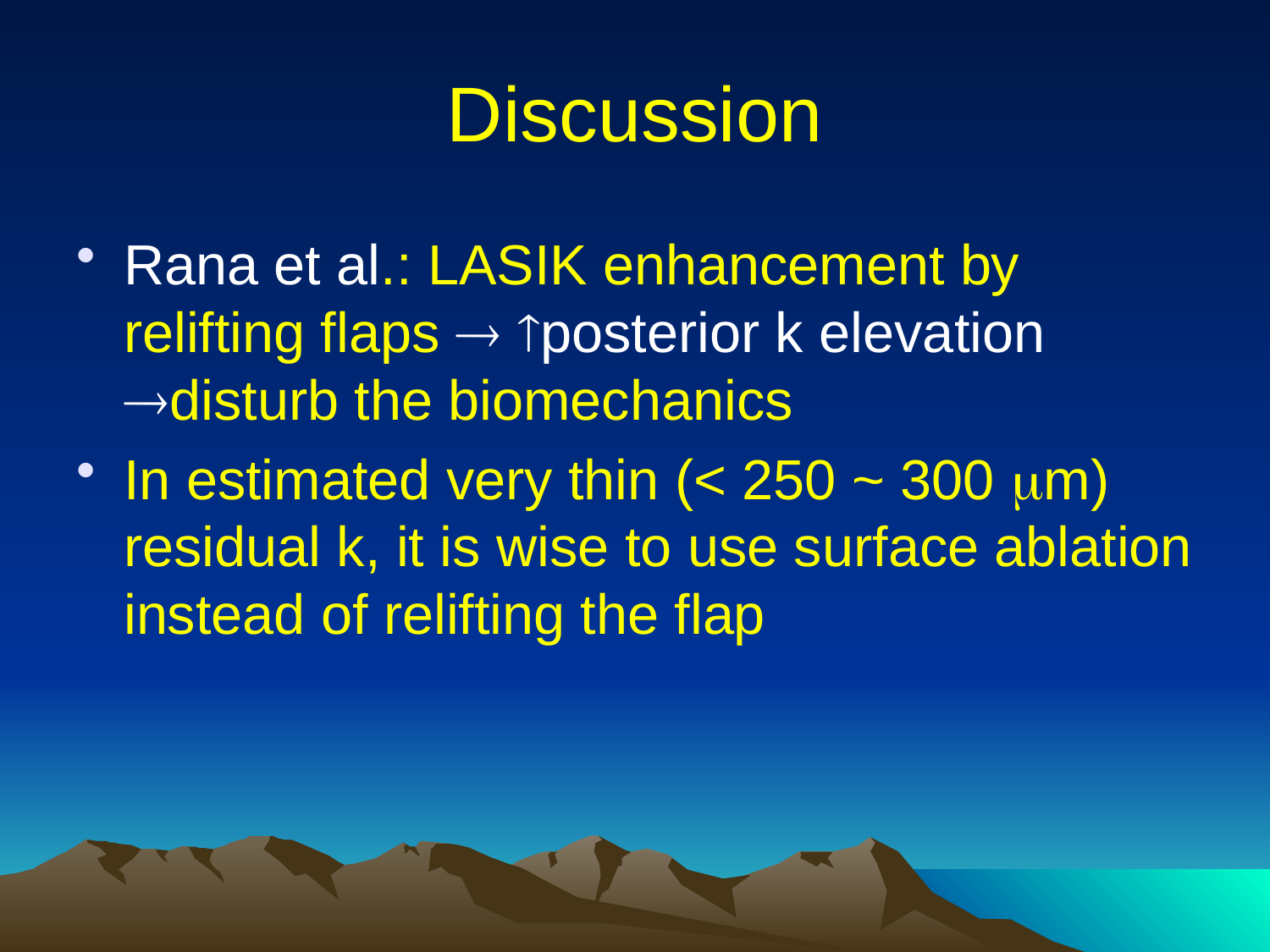

# Discussion
Rana et al.: LASIK enhancement by relifting flaps → ↑posterior k elevation →disturb the biomechanics
In estimated very thin (< 250 ~ 300 μm) residual k, it is wise to use surface ablation instead of relifting the flap